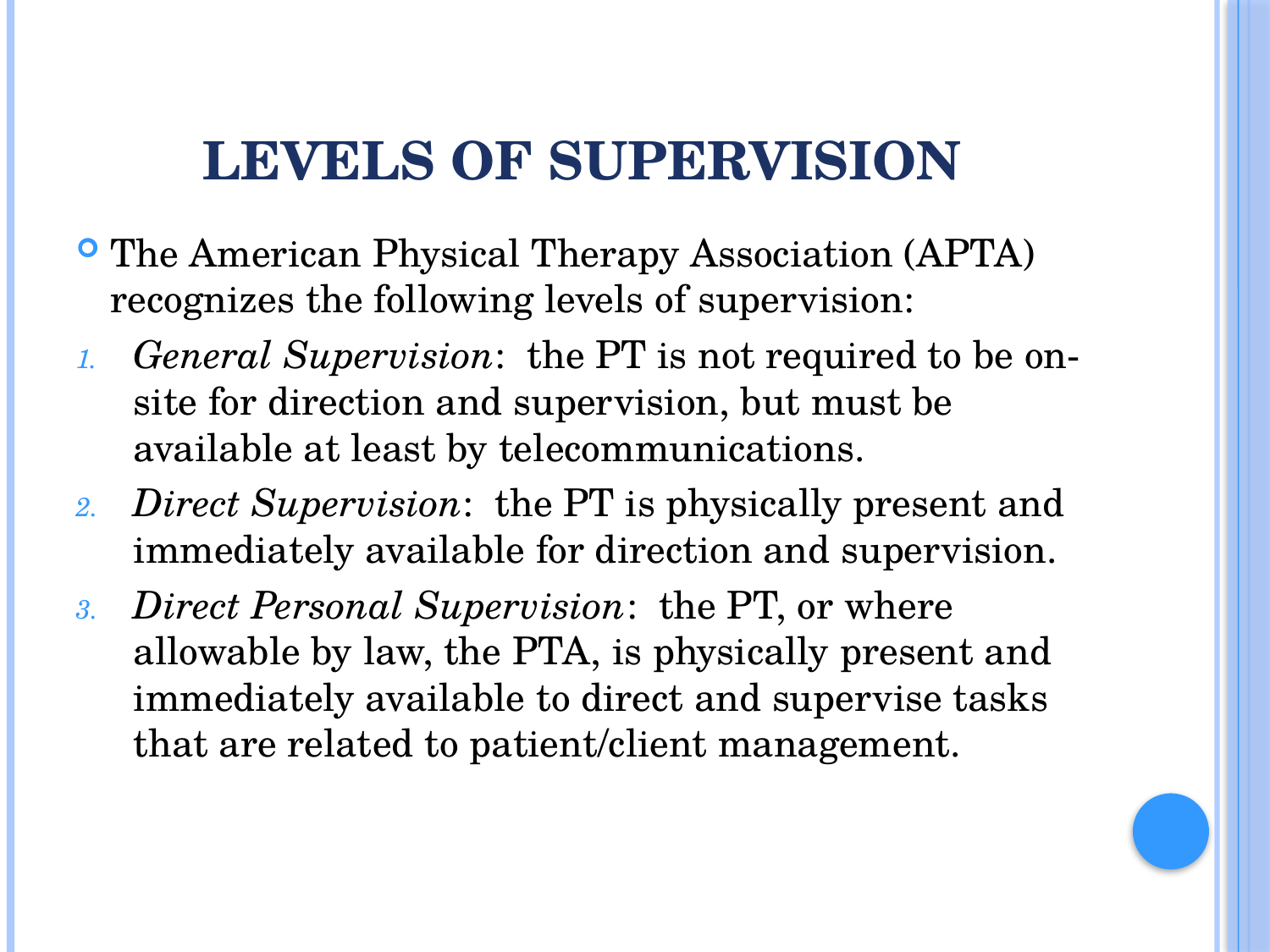

# Levels Of Supervision
The American Physical Therapy Association (APTA) recognizes the following levels of supervision:
General Supervision:  the PT is not required to be on-site for direction and supervision, but must be available at least by telecommunications.
Direct Supervision:  the PT is physically present and immediately available for direction and supervision.
Direct Personal Supervision:  the PT, or where allowable by law, the PTA, is physically present and immediately available to direct and supervise tasks that are related to patient/client management.